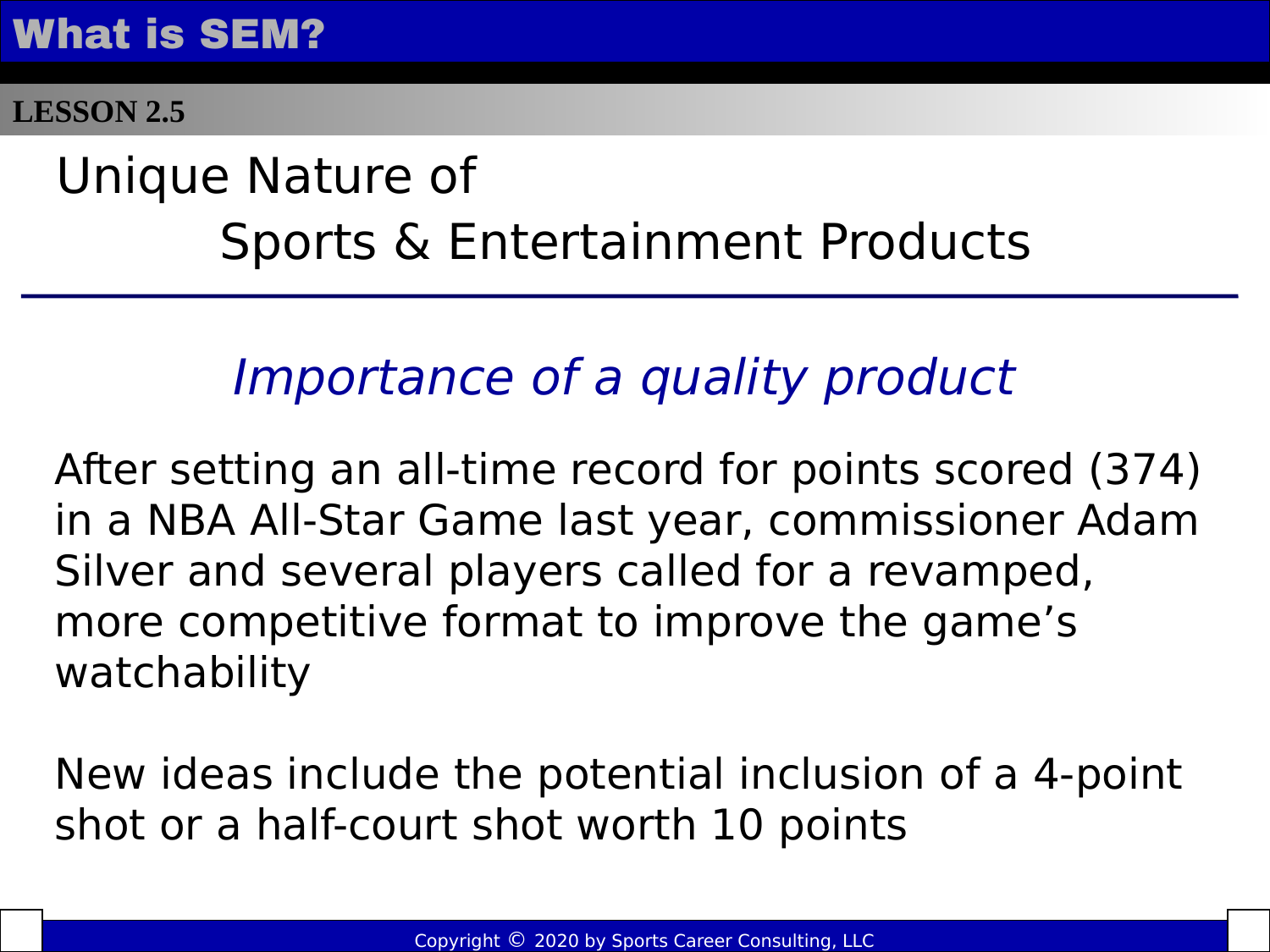

What is SEM?
LESSON 2.5
Unique Nature of                                                Sports & Entertainment Products

Importance of a quality product
After setting an all-time record for points scored (374) in a NBA All-Star Game last year, commissioner Adam Silver and several players called for a revamped, more competitive format to improve the game’s watchability

New ideas include the potential inclusion of a 4-point shot or a half-court shot worth 10 points
Copyright © 2020 by Sports Career Consulting, LLC